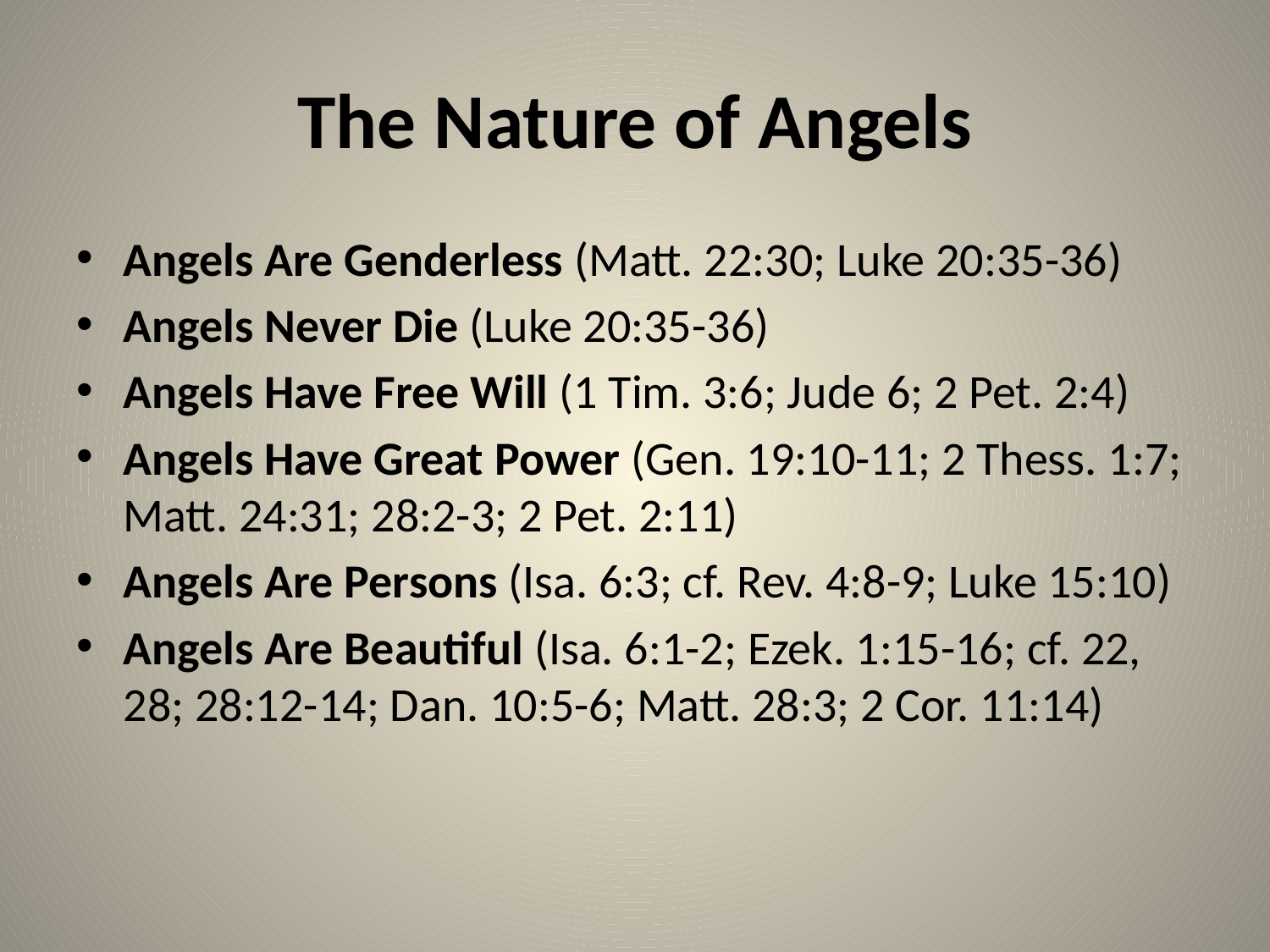

# The Nature of Angels
Angels Are Genderless (Matt. 22:30; Luke 20:35-36)
Angels Never Die (Luke 20:35-36)
Angels Have Free Will (1 Tim. 3:6; Jude 6; 2 Pet. 2:4)
Angels Have Great Power (Gen. 19:10-11; 2 Thess. 1:7; Matt. 24:31; 28:2-3; 2 Pet. 2:11)
Angels Are Persons (Isa. 6:3; cf. Rev. 4:8-9; Luke 15:10)
Angels Are Beautiful (Isa. 6:1-2; Ezek. 1:15-16; cf. 22, 28; 28:12-14; Dan. 10:5-6; Matt. 28:3; 2 Cor. 11:14)